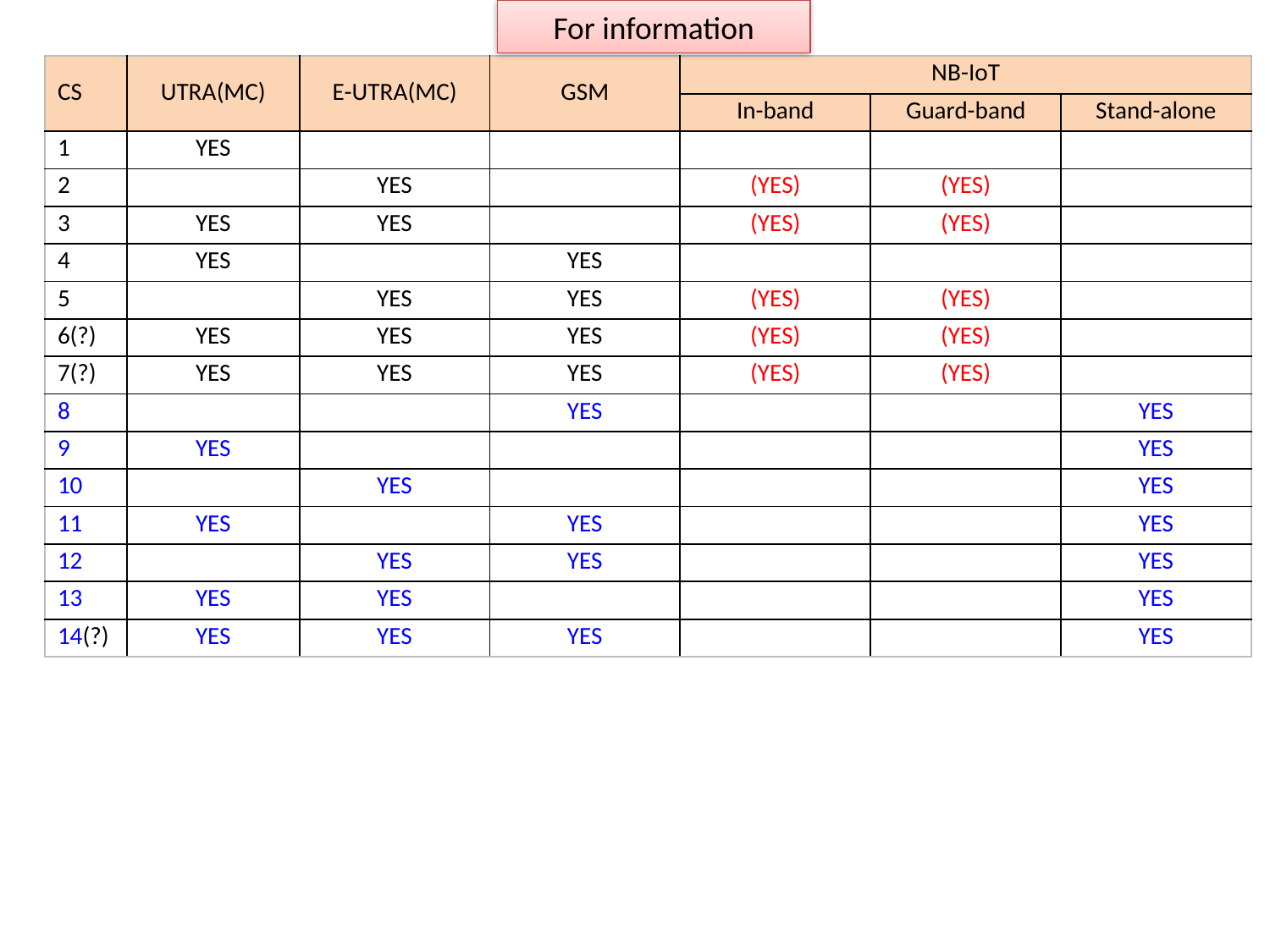

For information
| CS | UTRA(MC) | E-UTRA(MC) | GSM | NB-IoT |  |  |
| --- | --- | --- | --- | --- | --- | --- |
|  |  |  |  | In-band | Guard-band | Stand-alone |
| 1 | YES |  |  |  |  |  |
| 2 |  | YES |  | (YES) | (YES) |  |
| 3 | YES | YES |  | (YES) | (YES) |  |
| 4 | YES |  | YES |  |  |  |
| 5 |  | YES | YES | (YES) | (YES) |  |
| 6(?) | YES | YES | YES | (YES) | (YES) |  |
| 7(?) | YES | YES | YES | (YES) | (YES) |  |
| 8 |  |  | YES |  |  | YES |
| 9 | YES |  |  |  |  | YES |
| 10 |  | YES |  |  |  | YES |
| 11 | YES |  | YES |  |  | YES |
| 12 |  | YES | YES |  |  | YES |
| 13 | YES | YES |  |  |  | YES |
| 14(?) | YES | YES | YES |  |  | YES |